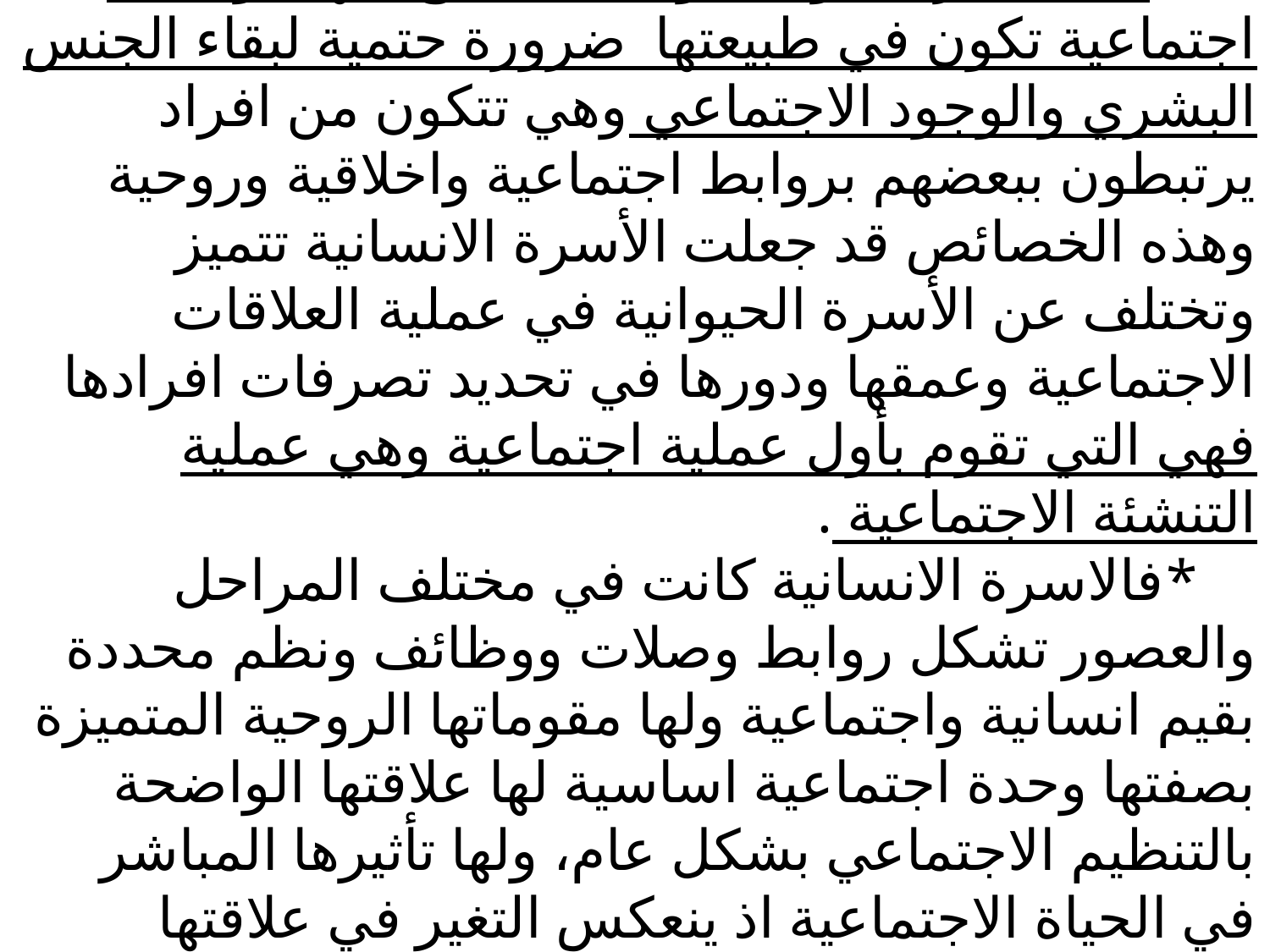

# اولاً :   الأسرة * تعد الأسرة النواة الأولى للمجتمع لأنها مؤسسة اجتماعية تكون في طبيعتها  ضرورة حتمية لبقاء الجنس البشري والوجود الاجتماعي وهي تتكون من افراد يرتبطون ببعضهم بروابط اجتماعية واخلاقية وروحية وهذه الخصائص قد جعلت الأسرة الانسانية تتميز وتختلف عن الأسرة الحيوانية في عملية العلاقات الاجتماعية وعمقها ودورها في تحديد تصرفات افرادها فهي التي تقوم بأول عملية اجتماعية وهي عملية التنشئة الاجتماعية . *فالاسرة الانسانية كانت في مختلف المراحل والعصور تشكل روابط وصلات ووظائف ونظم محددة بقيم انسانية واجتماعية ولها مقوماتها الروحية المتميزة بصفتها وحدة اجتماعية اساسية لها علاقتها الواضحة بالتنظيم الاجتماعي بشكل عام، ولها تأثيرها المباشر في الحياة الاجتماعية اذ ينعكس التغير في علاقتها الداخلية على البناء الاجتماعي.